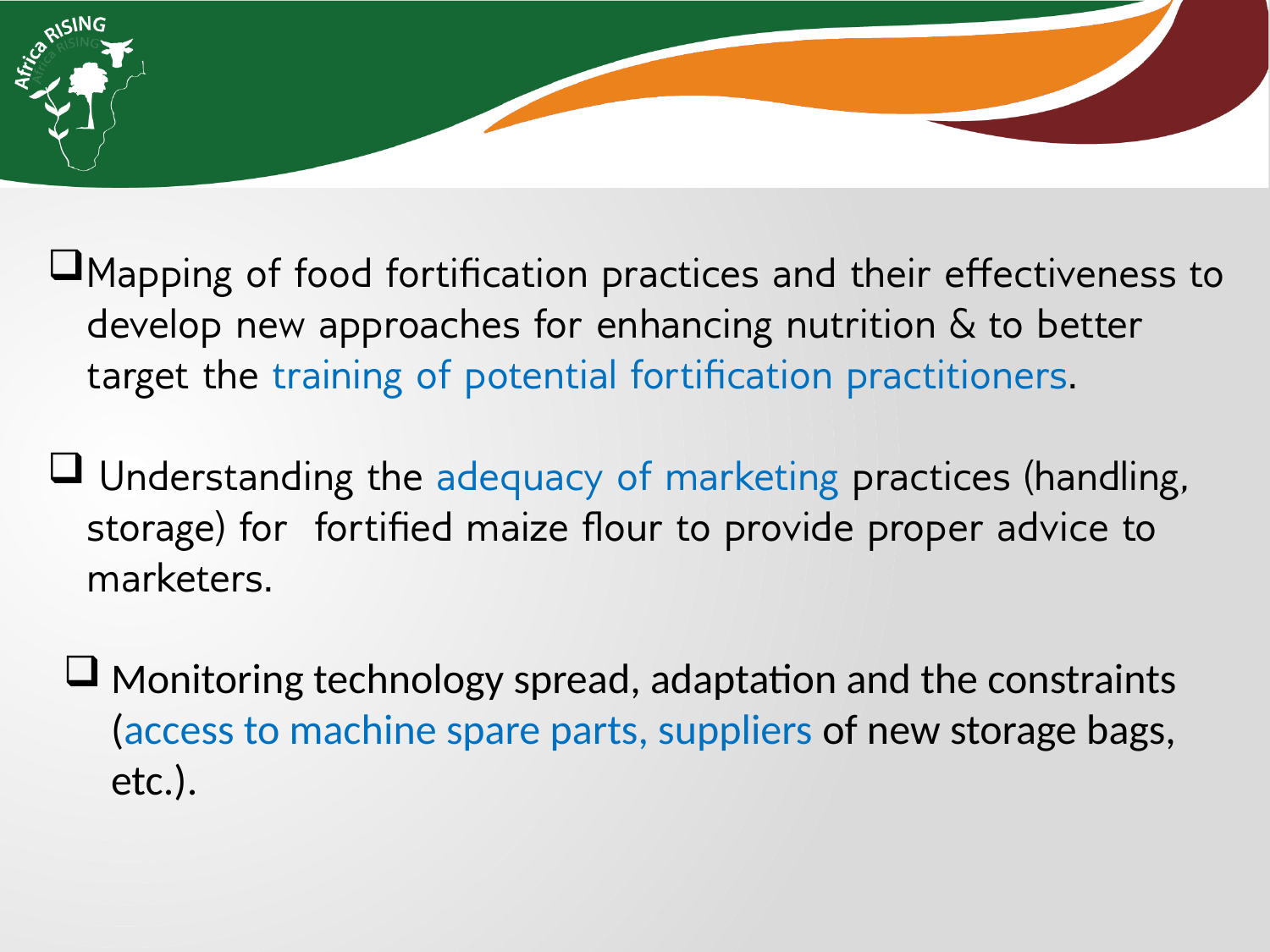

Mapping of food fortification practices and their effectiveness to develop new approaches for enhancing nutrition & to better target the training of potential fortification practitioners.

 Understanding the adequacy of marketing practices (handling, storage) for  fortified maize flour to provide proper advice to marketers.

Monitoring technology spread, adaptation and the constraints (access to machine spare parts, suppliers of new storage bags, etc.).